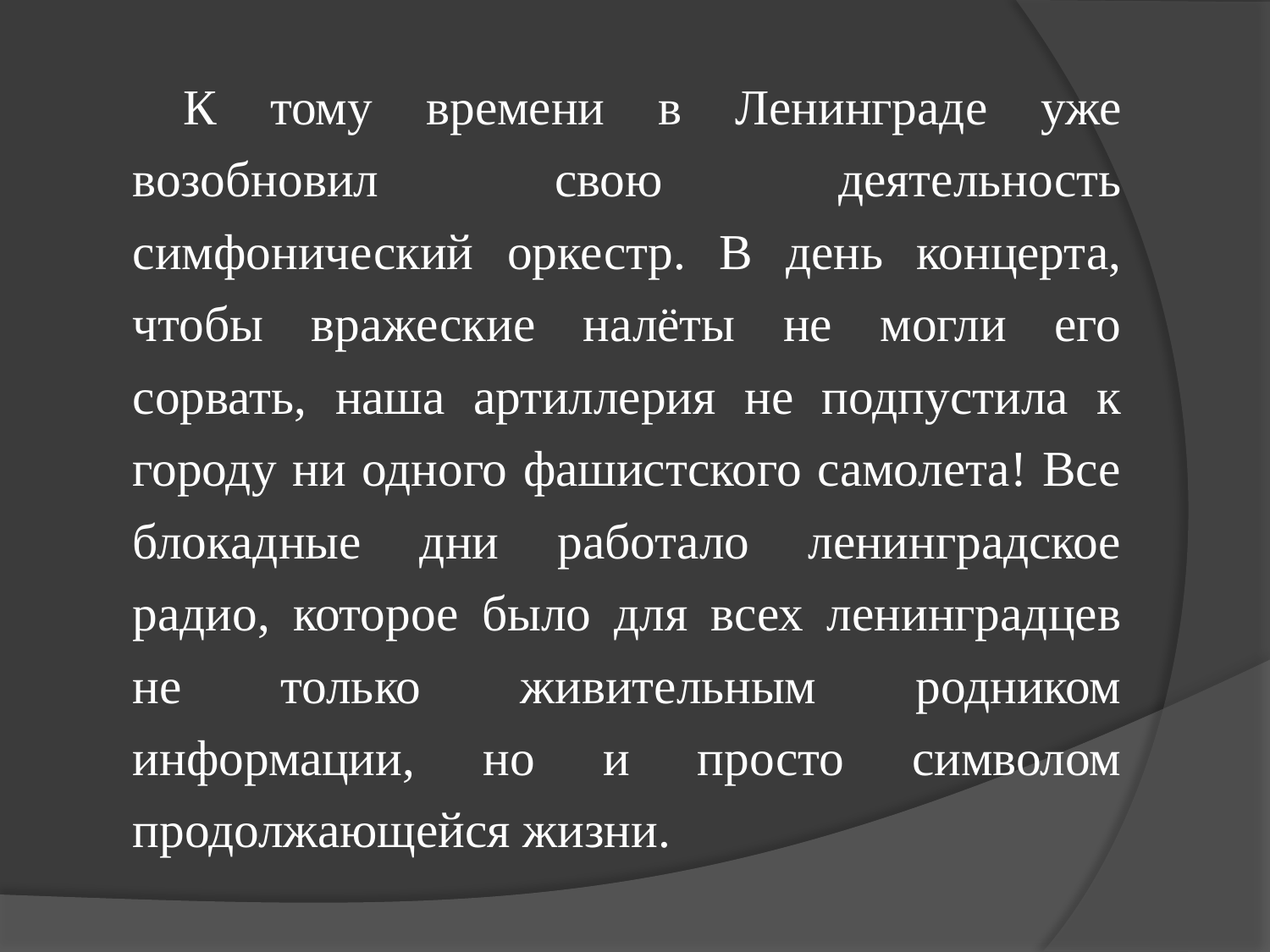

К тому времени в Ленинграде уже возобновил свою деятельность симфонический оркестр. В день концерта, чтобы вражеские налёты не могли его сорвать, наша артиллерия не подпустила к городу ни одного фашистского самолета! Все блокадные дни работало ленинградское радио, которое было для всех ленинградцев не только живительным родником информации, но и просто символом продолжающейся жизни.